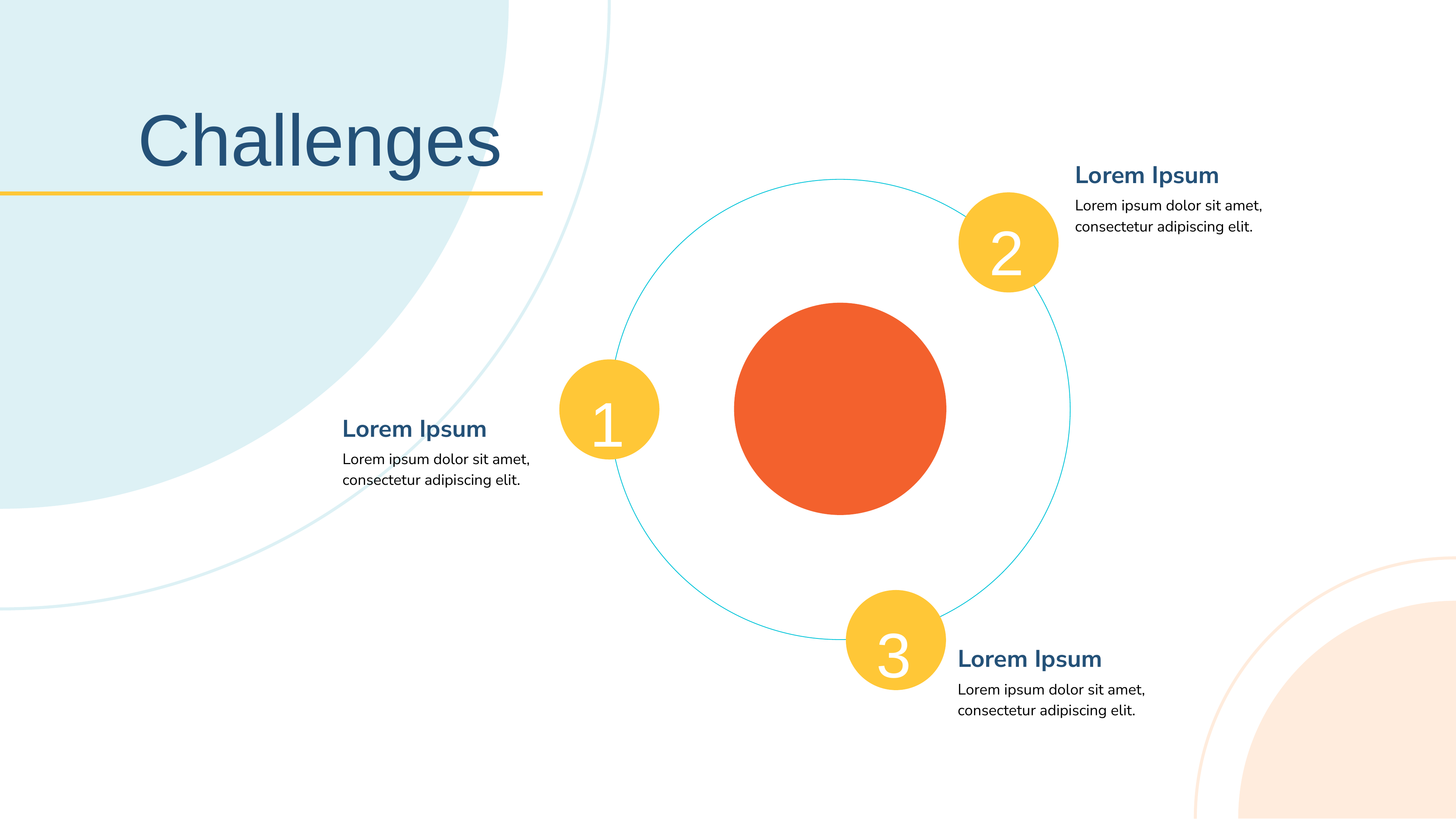

Challenges
Lorem Ipsum

Lorem ipsum dolor sit amet, consectetur adipiscing elit.

2

1
Lorem Ipsum
Lorem ipsum dolor sit amet, consectetur adipiscing elit.

3

Lorem Ipsum
Lorem ipsum dolor sit amet, consectetur adipiscing elit.